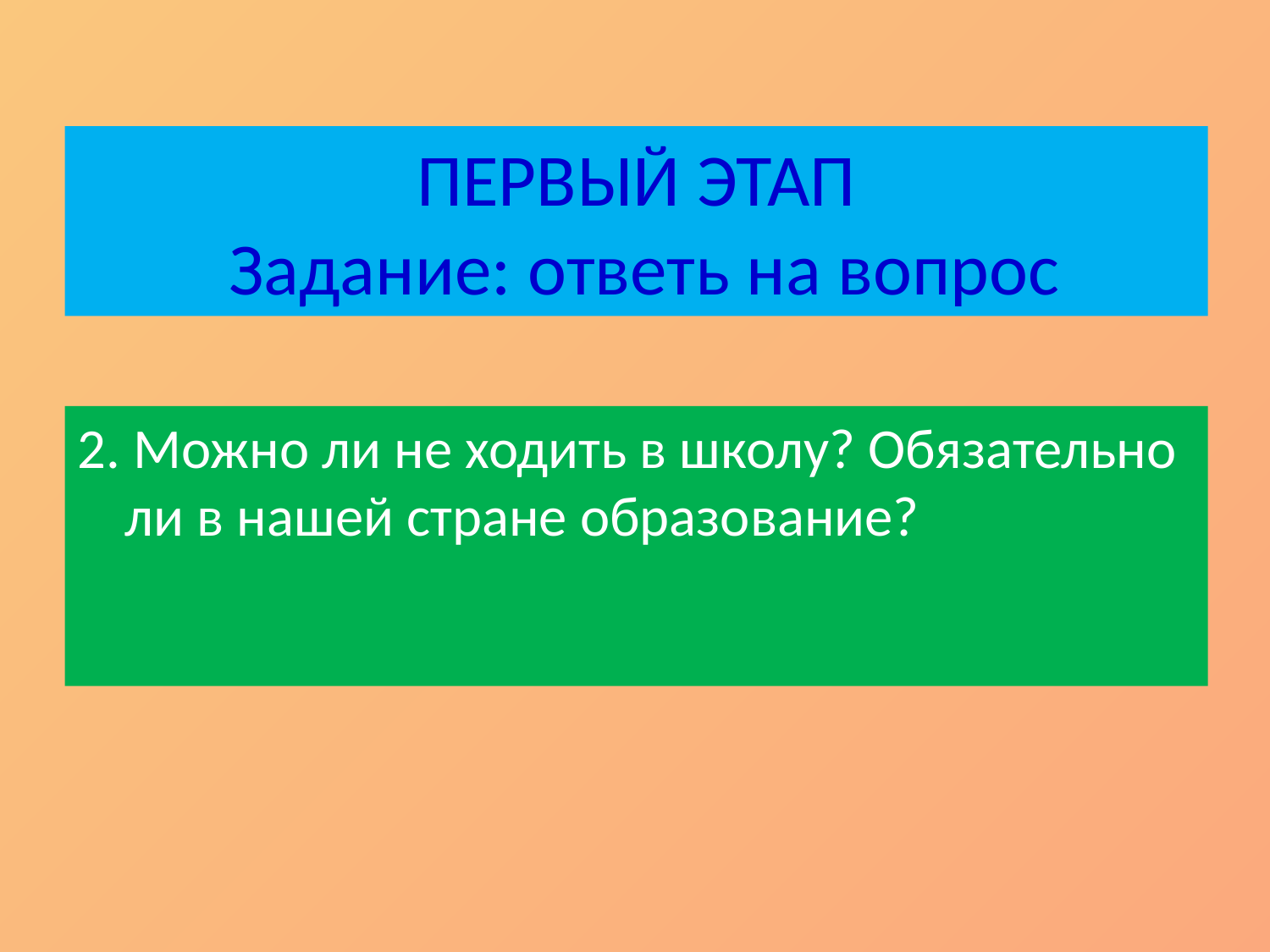

# ПЕРВЫЙ ЭТАП Задание: ответь на вопрос
2. Можно ли не ходить в школу? Обязательно ли в нашей стране образование?